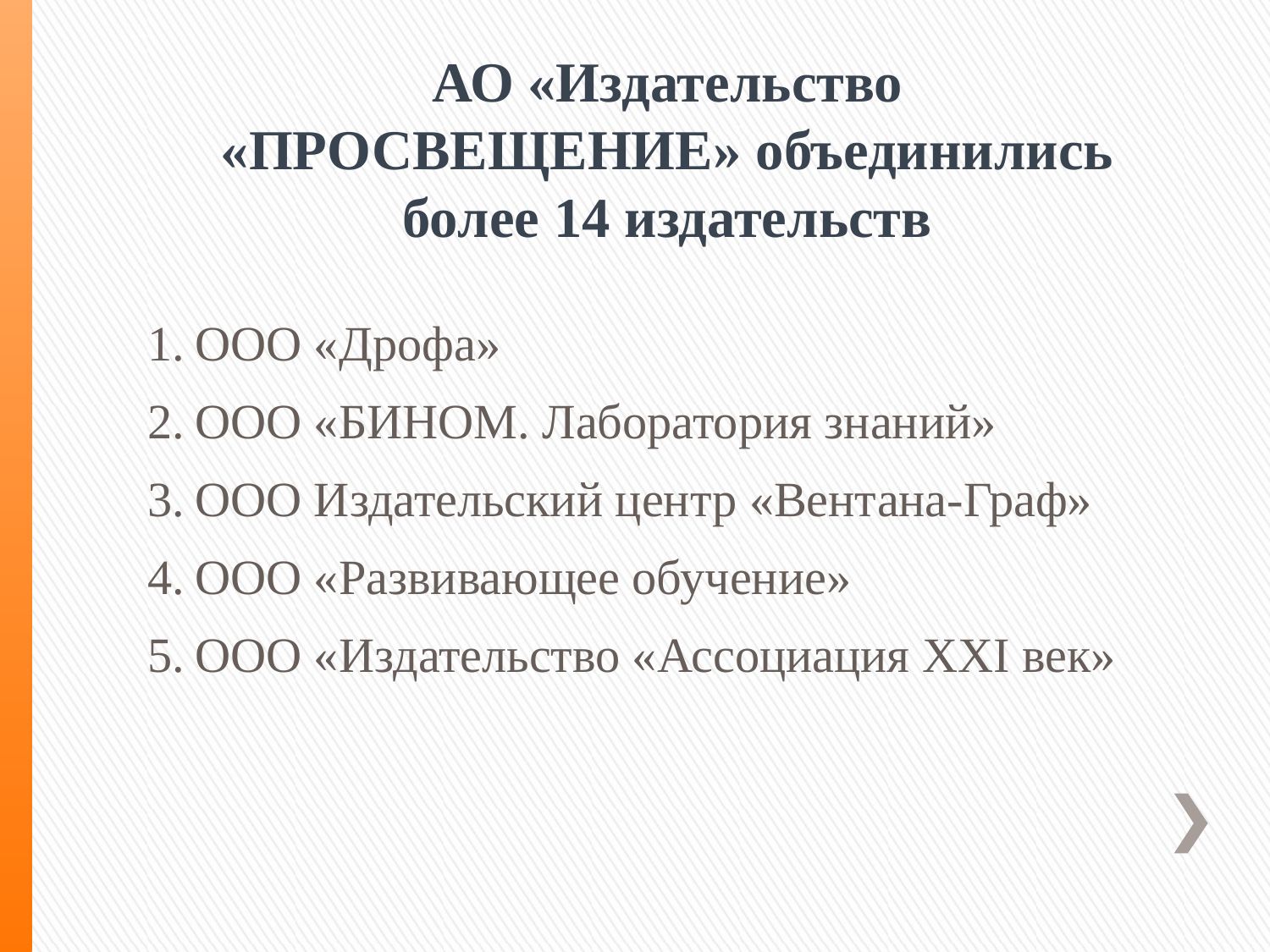

# АО «Издательство «ПРОСВЕЩЕНИЕ» объединились более 14 издательств
ООО «Дрофа»
ООО «БИНОМ. Лаборатория знаний»
ООО Издательский центр «Вентана-Граф»
ООО «Развивающее обучение»
ООО «Издательство «Ассоциация XXI век»